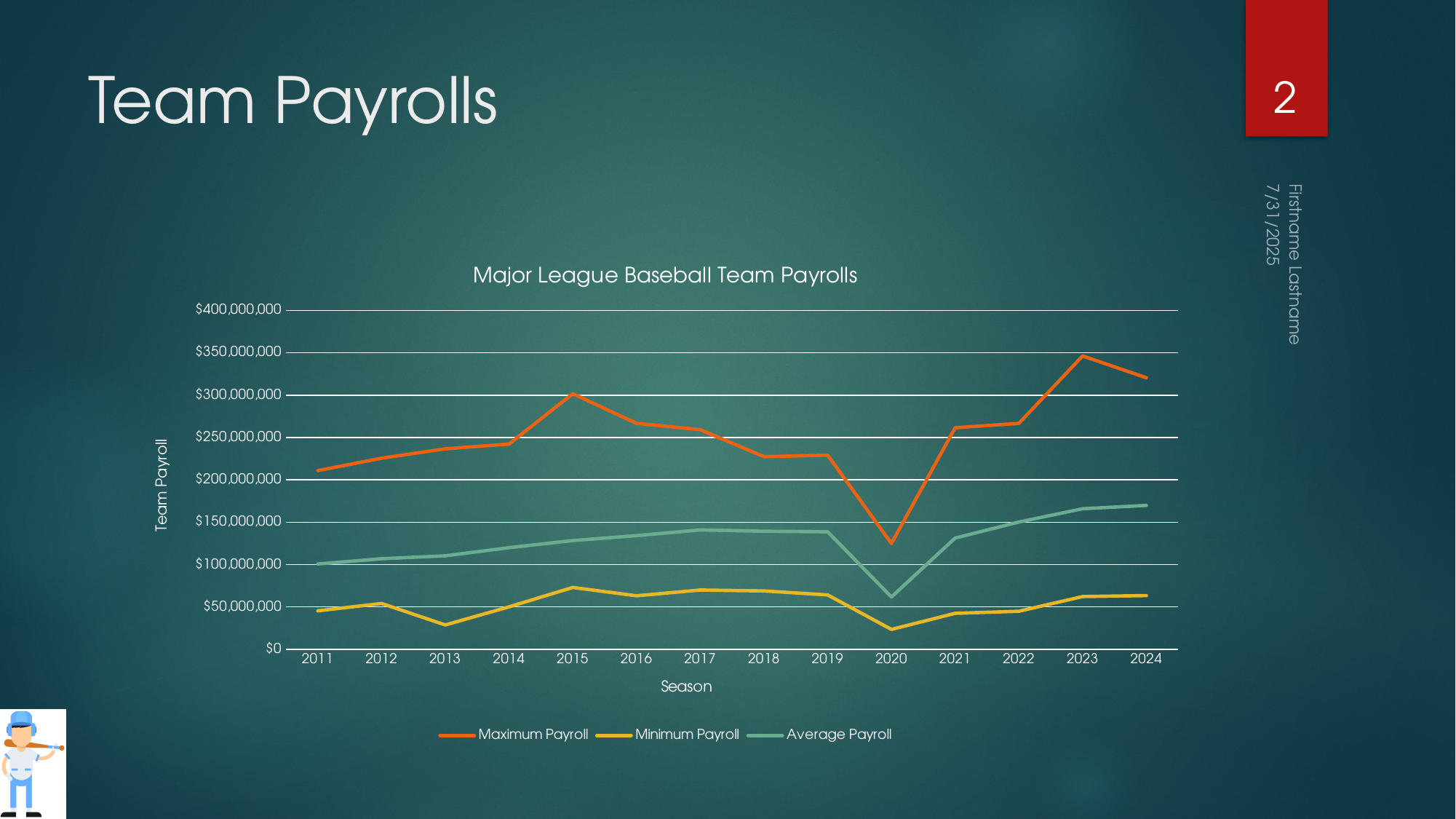

2
# Team Payrolls
7/31/2025

### Chart: Major League Baseball Team Payrolls

| Category | Maximum Payroll | Minimum Payroll | Average Payroll |
|---|---|---|---|
| 2011 | 210950685.0 | 45386925.0 | 100718873.5 |
| 2012 | 225589742.0 | 54067239.0 | 106893725.3 |
| 2013 | 236694375.0 | 28727913.0 | 110323676.37 |
| 2014 | 242257818.0 | 50049679.0 | 119936394.37 |
| 2015 | 301735080.0 | 72990525.0 | 128363578.3 |
| 2016 | 266745494.0 | 63161191.0 | 134113239.83 |
| 2017 | 259302593.0 | 69924718.0 | 140884571.73 |
| 2018 | 227398860.0 | 68895137.0 | 139305895.87 |
| 2019 | 229166880.0 | 64178722.0 | 138667196.63 |
| 2020 | 124917397.0 | 23478635.0 | 61706981.63 |
| 2021 | 261516971.0 | 42421870.0 | 131303669.33 |
| 2022 | 266670327.0 | 44888388.0 | 150225928.5 |
| 2023 | 346277812.0 | 62243227.0 | 165885178.67 |
| 2024 | 320513315.0 | 63407581.0 | 169789464.27 |
Firstname Lastname